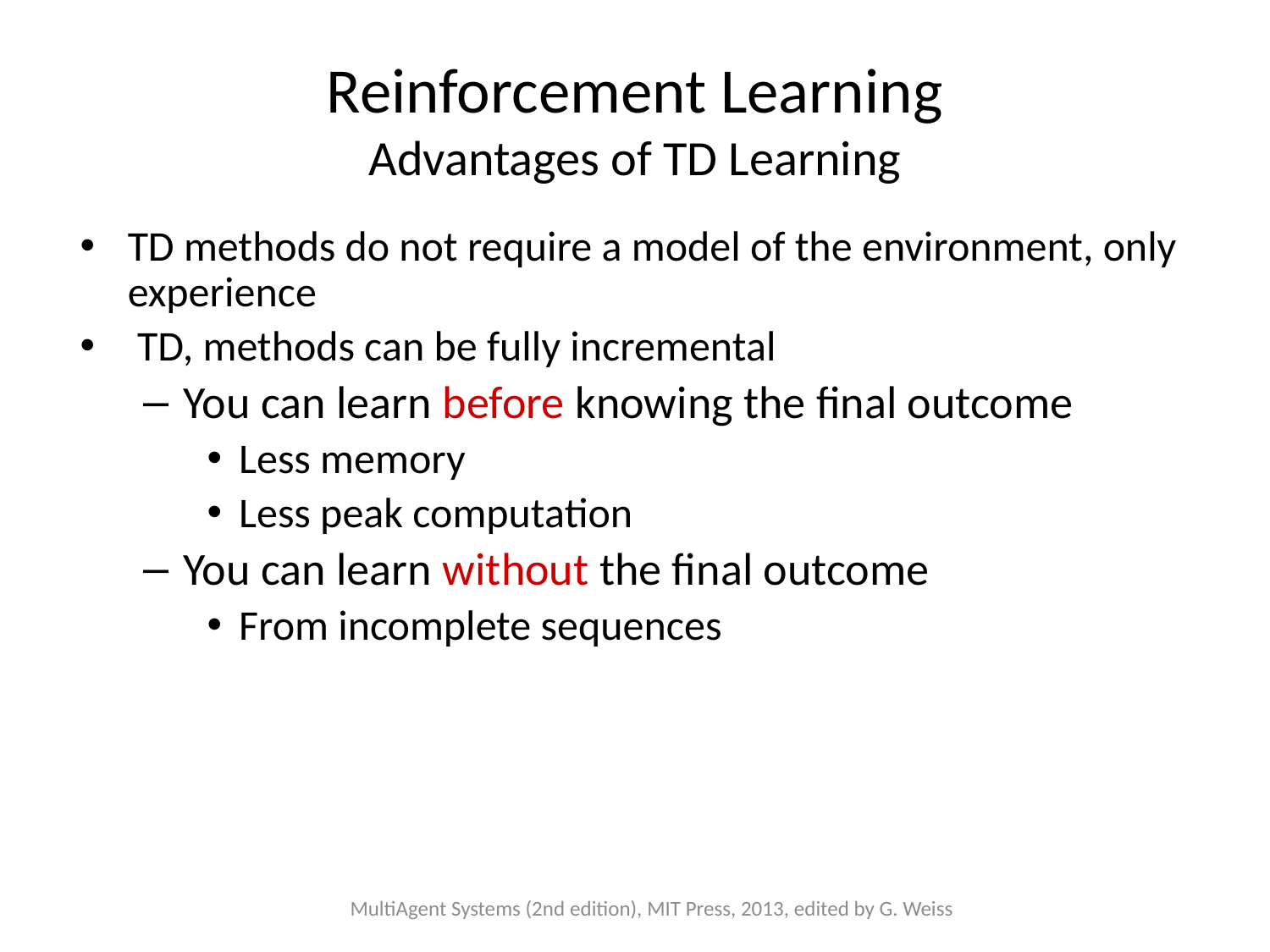

# Reinforcement Learning Advantages of TD Learning
TD methods do not require a model of the environment, only experience
 TD, methods can be fully incremental
You can learn before knowing the final outcome
Less memory
Less peak computation
You can learn without the final outcome
From incomplete sequences
MultiAgent Systems (2nd edition), MIT Press, 2013, edited by G. Weiss